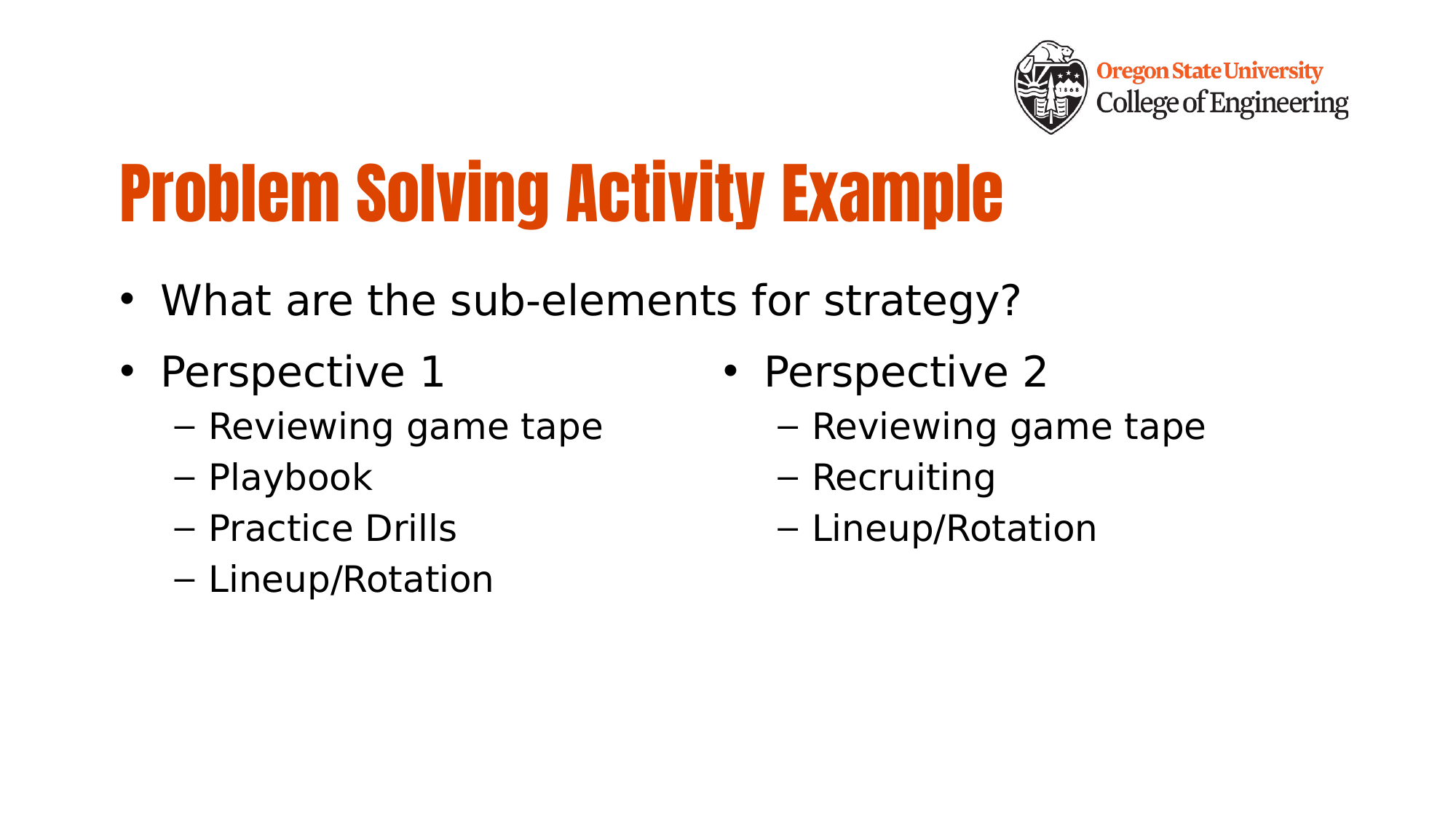

# Problem Solving Activity Example
What are the sub-elements for strategy?
Perspective 1
Reviewing game tape
Playbook
Practice Drills
Lineup/Rotation
Perspective 2
Reviewing game tape
Recruiting
Lineup/Rotation